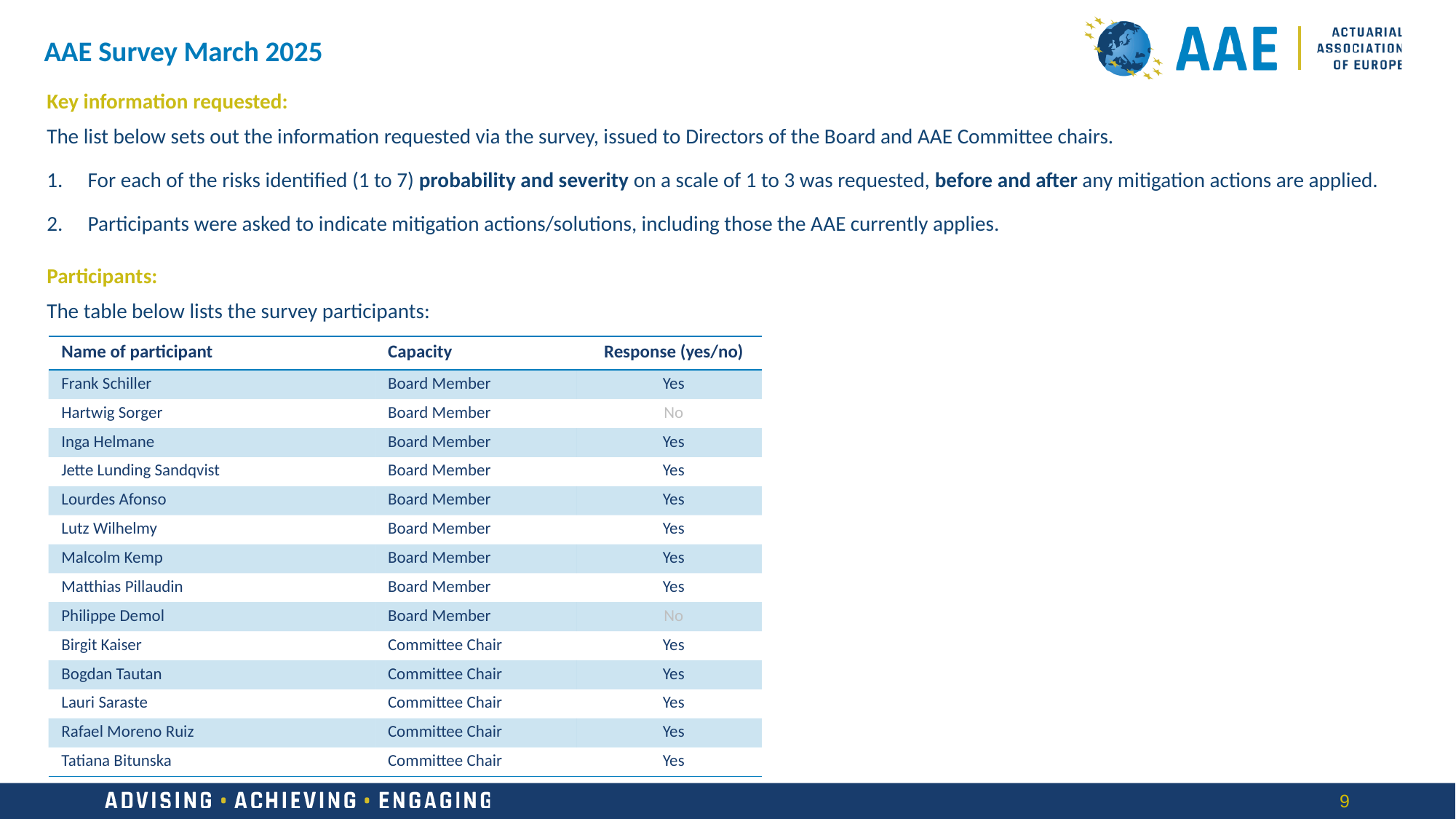

AAE Survey March 2025
Key information requested:
The list below sets out the information requested via the survey, issued to Directors of the Board and AAE Committee chairs.
For each of the risks identified (1 to 7) probability and severity on a scale of 1 to 3 was requested, before and after any mitigation actions are applied.
Participants were asked to indicate mitigation actions/solutions, including those the AAE currently applies.
Participants:
The table below lists the survey participants:

| Name of participant | Capacity | Response (yes/no) |
| --- | --- | --- |
| Frank Schiller | Board Member | Yes |
| Hartwig Sorger | Board Member | No |
| Inga Helmane | Board Member | Yes |
| Jette Lunding Sandqvist | Board Member | Yes |
| Lourdes Afonso | Board Member | Yes |
| Lutz Wilhelmy | Board Member | Yes |
| Malcolm Kemp | Board Member | Yes |
| Matthias Pillaudin | Board Member | Yes |
| Philippe Demol | Board Member | No |
| Birgit Kaiser | Committee Chair | Yes |
| Bogdan Tautan | Committee Chair | Yes |
| Lauri Saraste | Committee Chair | Yes |
| Rafael Moreno Ruiz | Committee Chair | Yes |
| Tatiana Bitunska | Committee Chair | Yes |
9